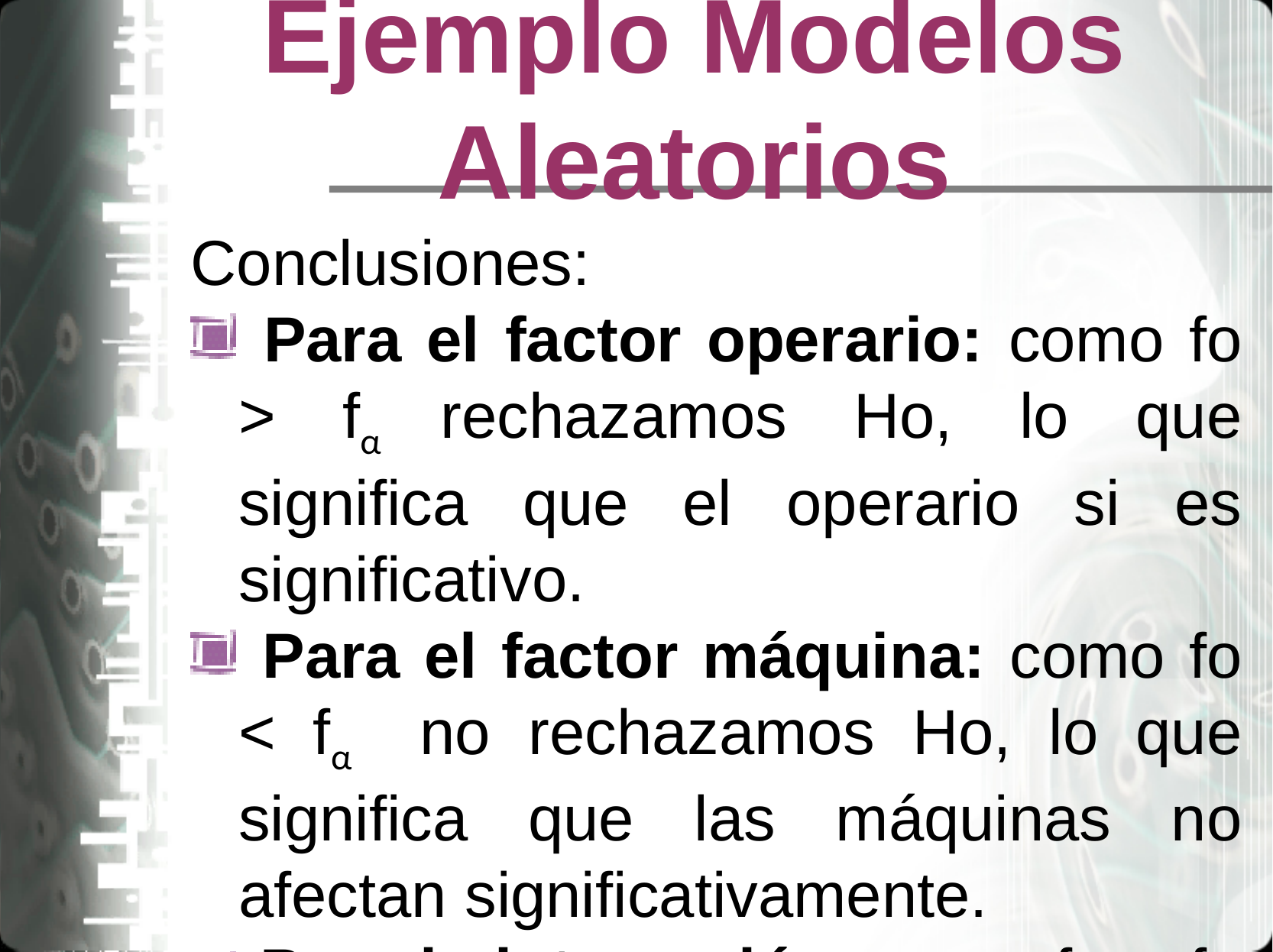

# Ejemplo Modelos Aleatorios

Conclusiones:
 Para el factor operario: como fo > fα rechazamos Ho, lo que significa que el operario si es significativo.
 Para el factor máquina: como fo < fα  no rechazamos Ho, lo que significa que las máquinas no afectan significativamente.
 Para la interacción: como fo < fα  no rechazamos Ho, por lo que la interacción no es significativa.